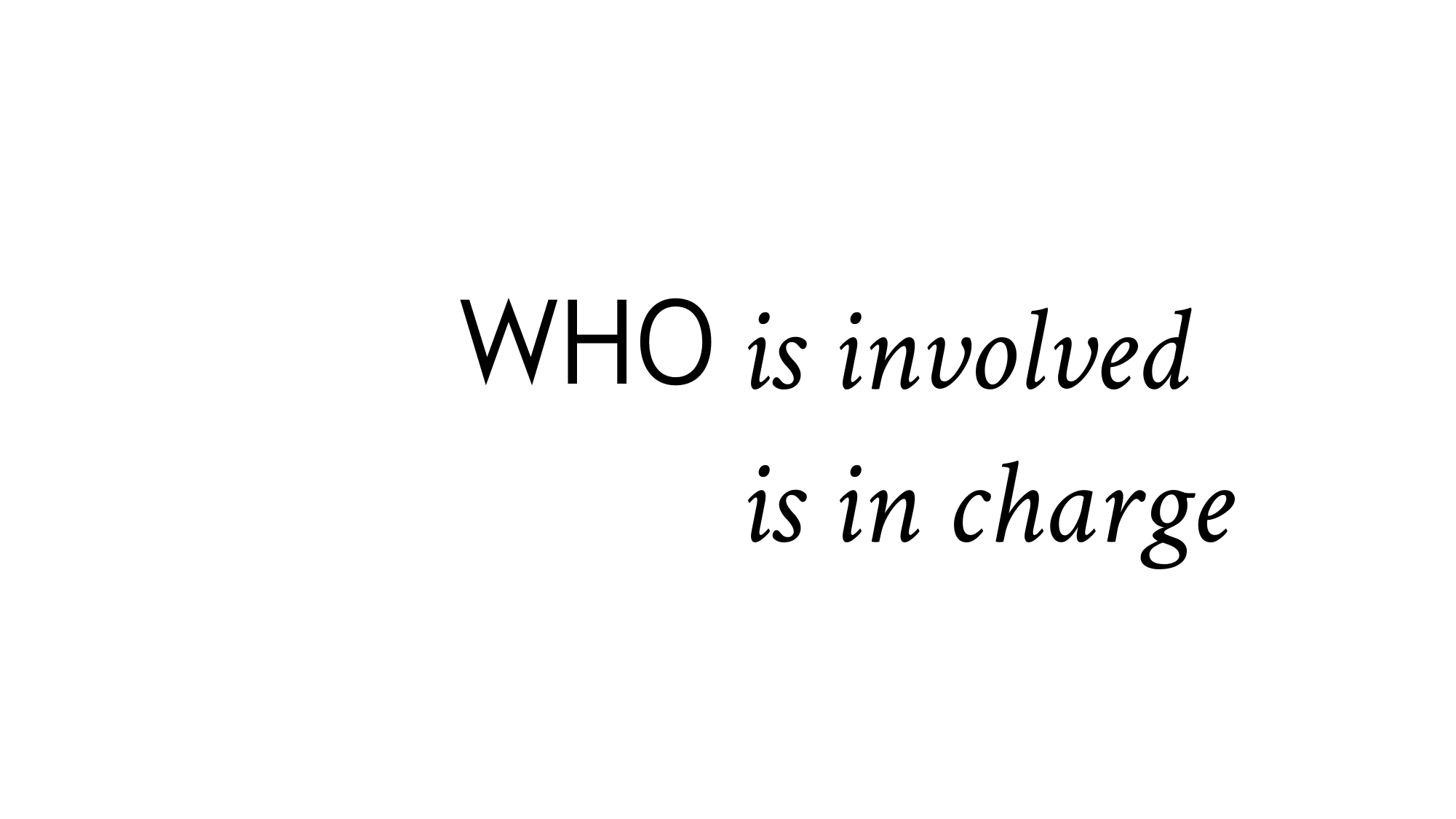

#
WHO
is involved
is in charge